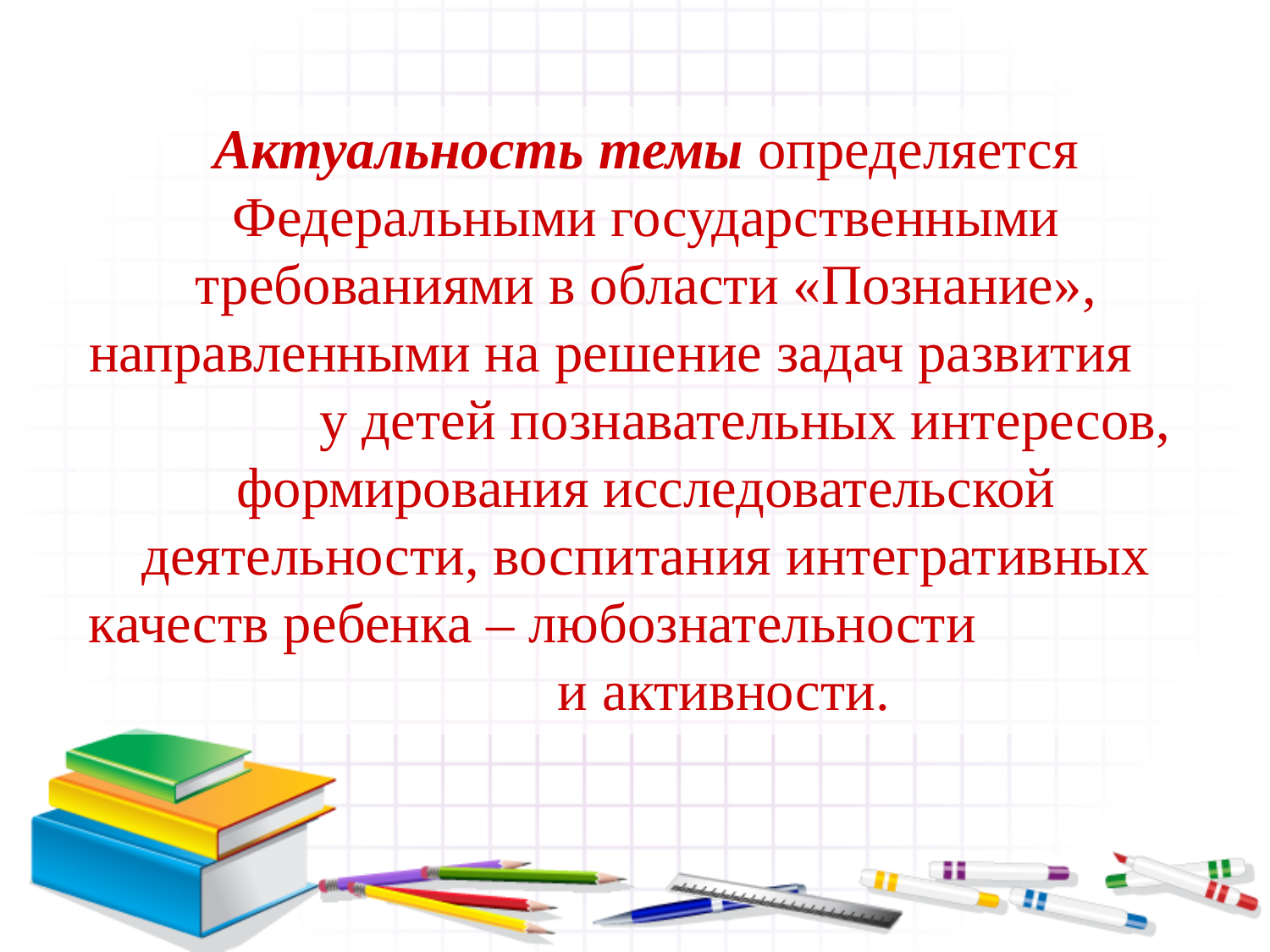

Актуальность темы определяется Федеральными государственными требованиями в области «Познание», направленными на решение задач развития                    у детей познавательных интересов, формирования исследовательской деятельности, воспитания интегративных качеств ребенка – любознательности                             и активности.